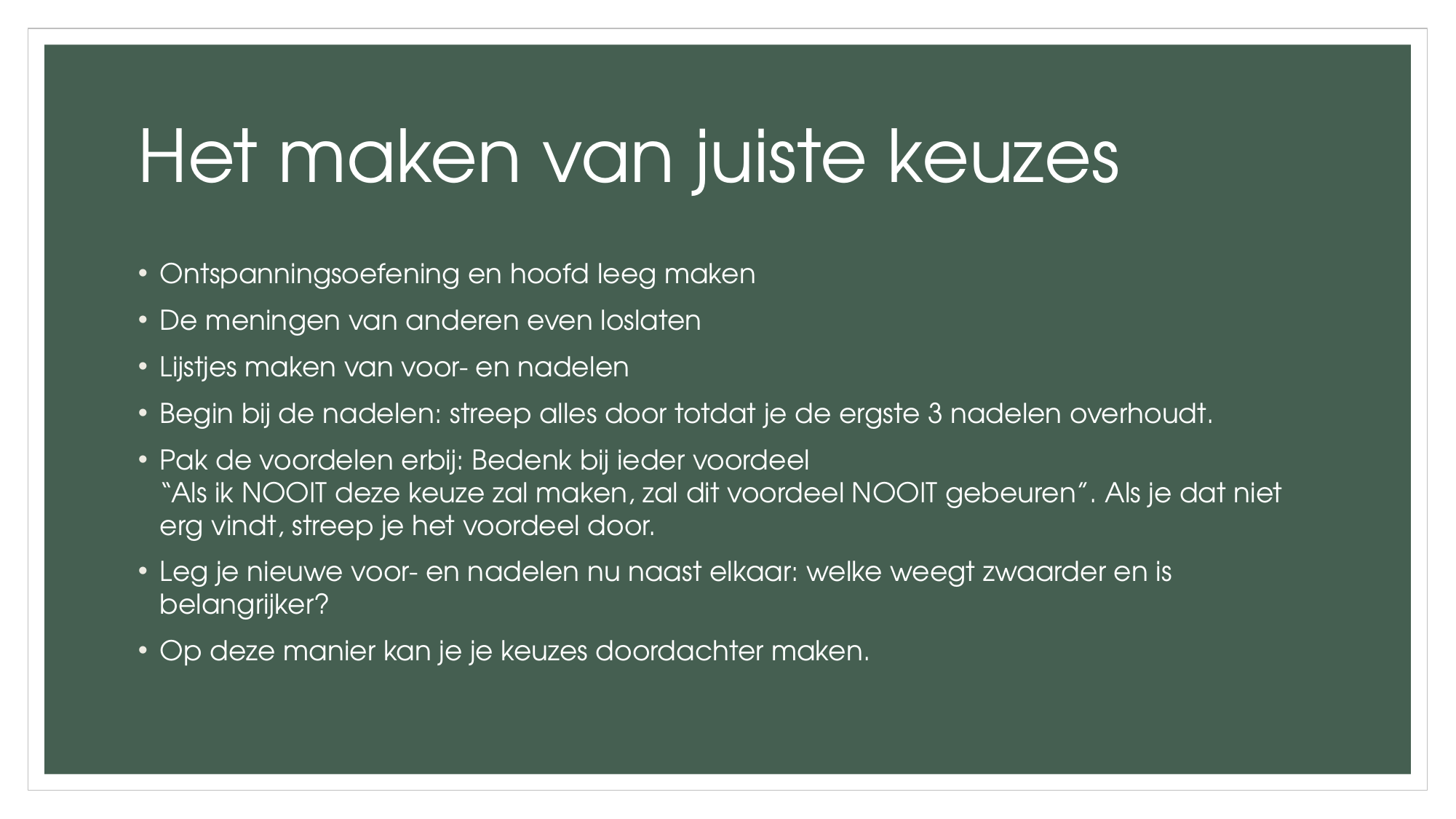

# Het maken van juiste keuzes
Ontspanningsoefening en hoofd leeg maken
De meningen van anderen even loslaten
Lijstjes maken van voor- en nadelen
Begin bij de nadelen: streep alles door totdat je de ergste 3 nadelen overhoudt.
Pak de voordelen erbij: Bedenk bij ieder voordeel
“Als ik NOOIT deze keuze zal maken, zal dit voordeel NOOIT gebeuren”. Als je dat niet erg vindt, streep je het voordeel door.
Leg je nieuwe voor- en nadelen nu naast elkaar: welke weegt zwaarder en is belangrijker?
Op deze manier kan je je keuzes doordachter maken.